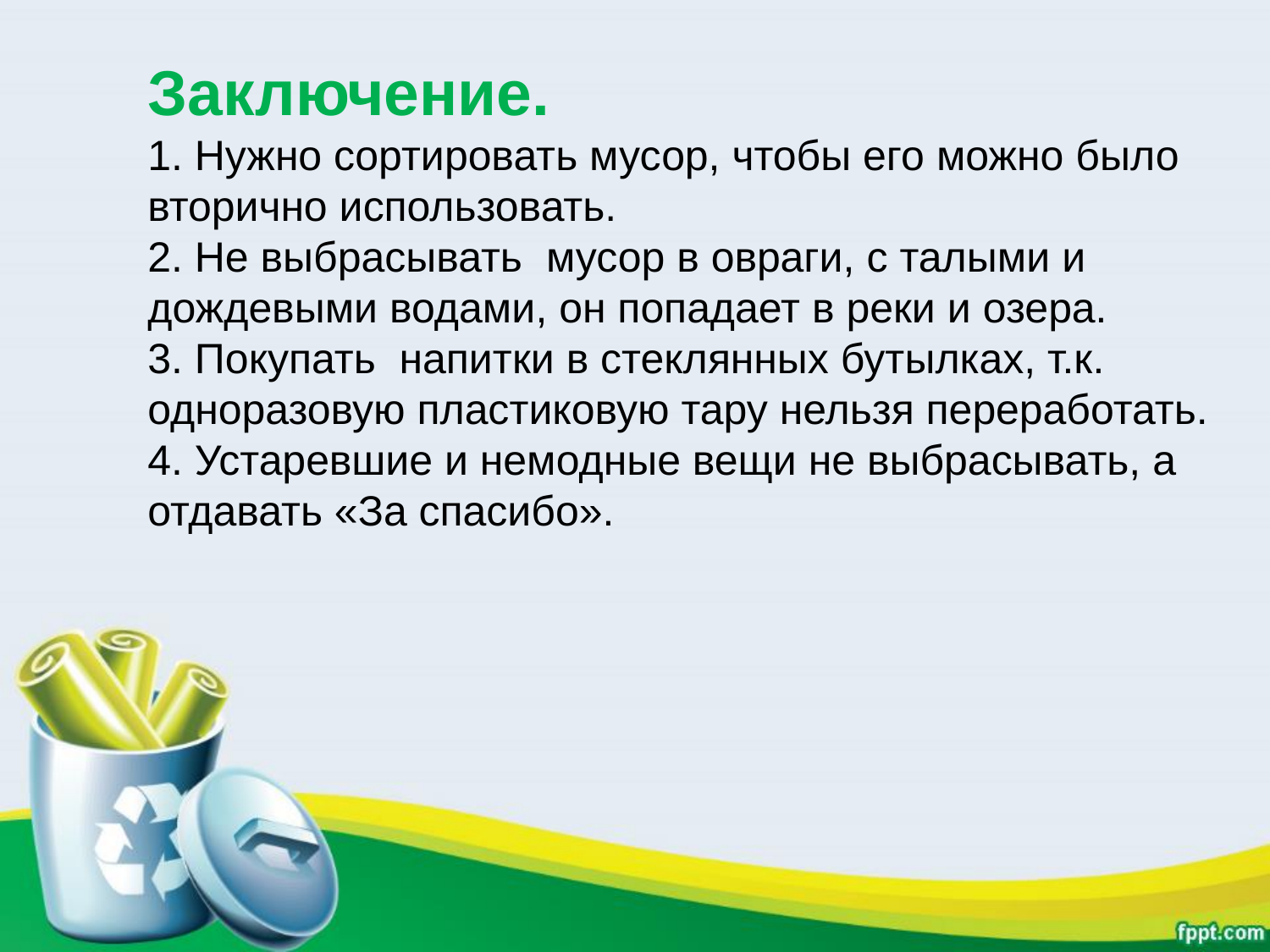

Заключение.
1. Нужно сортировать мусор, чтобы его можно было вторично использовать.
2. Не выбрасывать  мусор в овраги, с талыми и дождевыми водами, он попадает в реки и озера.
3. Покупать  напитки в стеклянных бутылках, т.к. одноразовую пластиковую тару нельзя переработать.
4. Устаревшие и немодные вещи не выбрасывать, а отдавать «За спасибо».